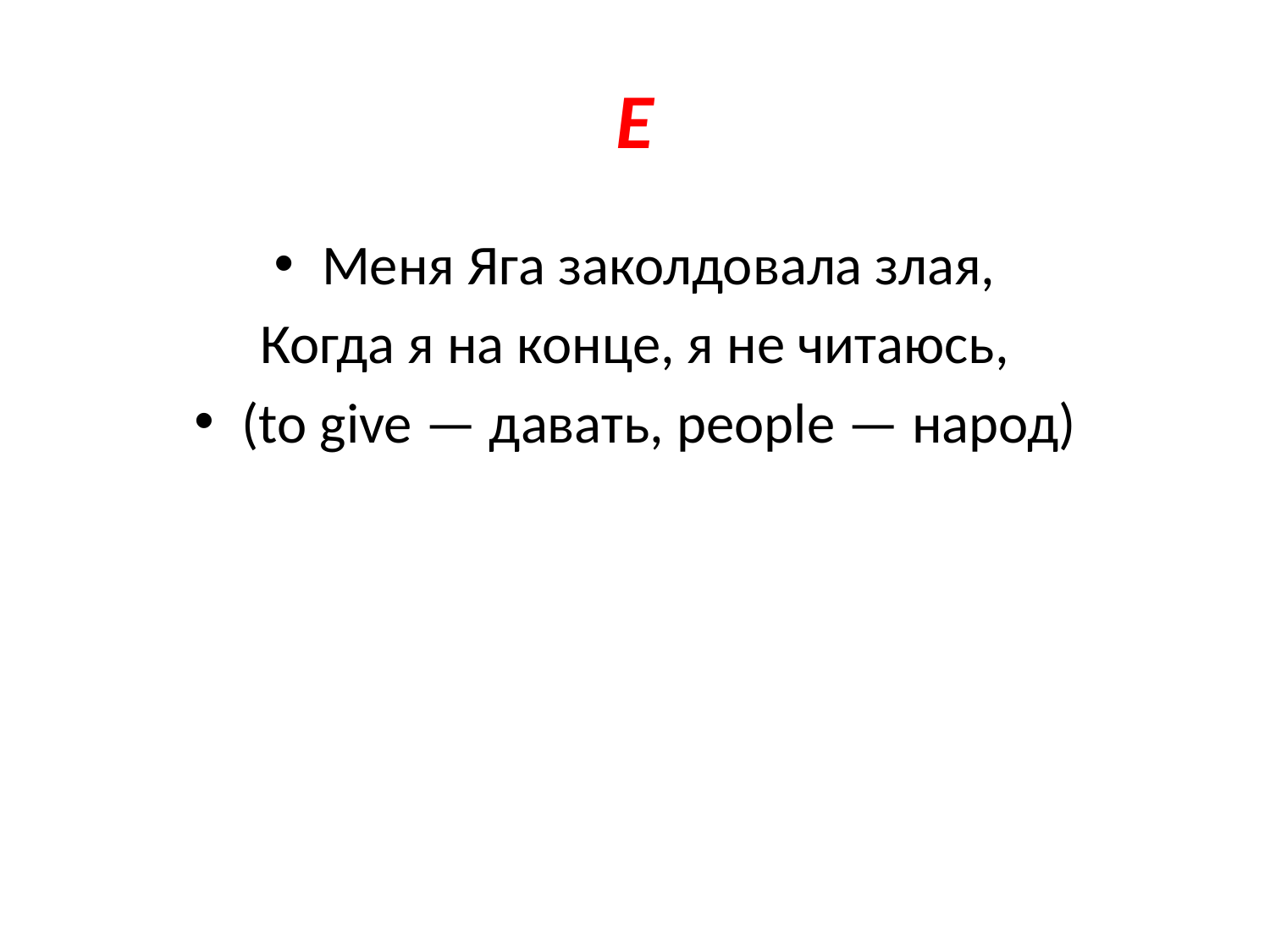

# Е
Меня Яга заколдовала злая,
 Когда я на конце, я не читаюсь,
(to give — давать, people — народ)